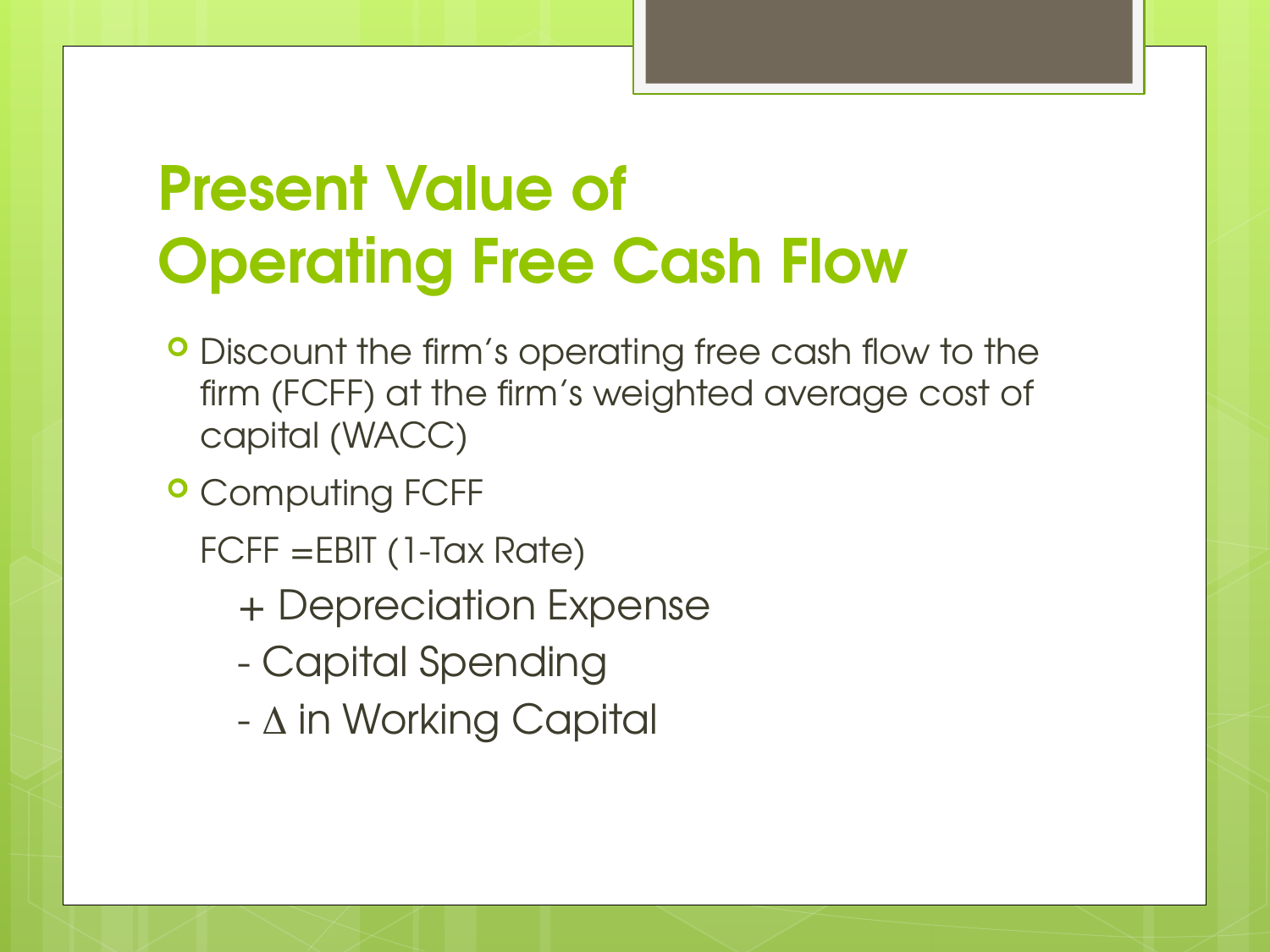

# Present Value of Operating Free Cash Flow
Discount the firm’s operating free cash flow to the firm (FCFF) at the firm’s weighted average cost of capital (WACC)
Computing FCFF
		FCFF =EBIT (1-Tax Rate)
			+ Depreciation Expense
			- Capital Spending
			- Δ in Working Capital